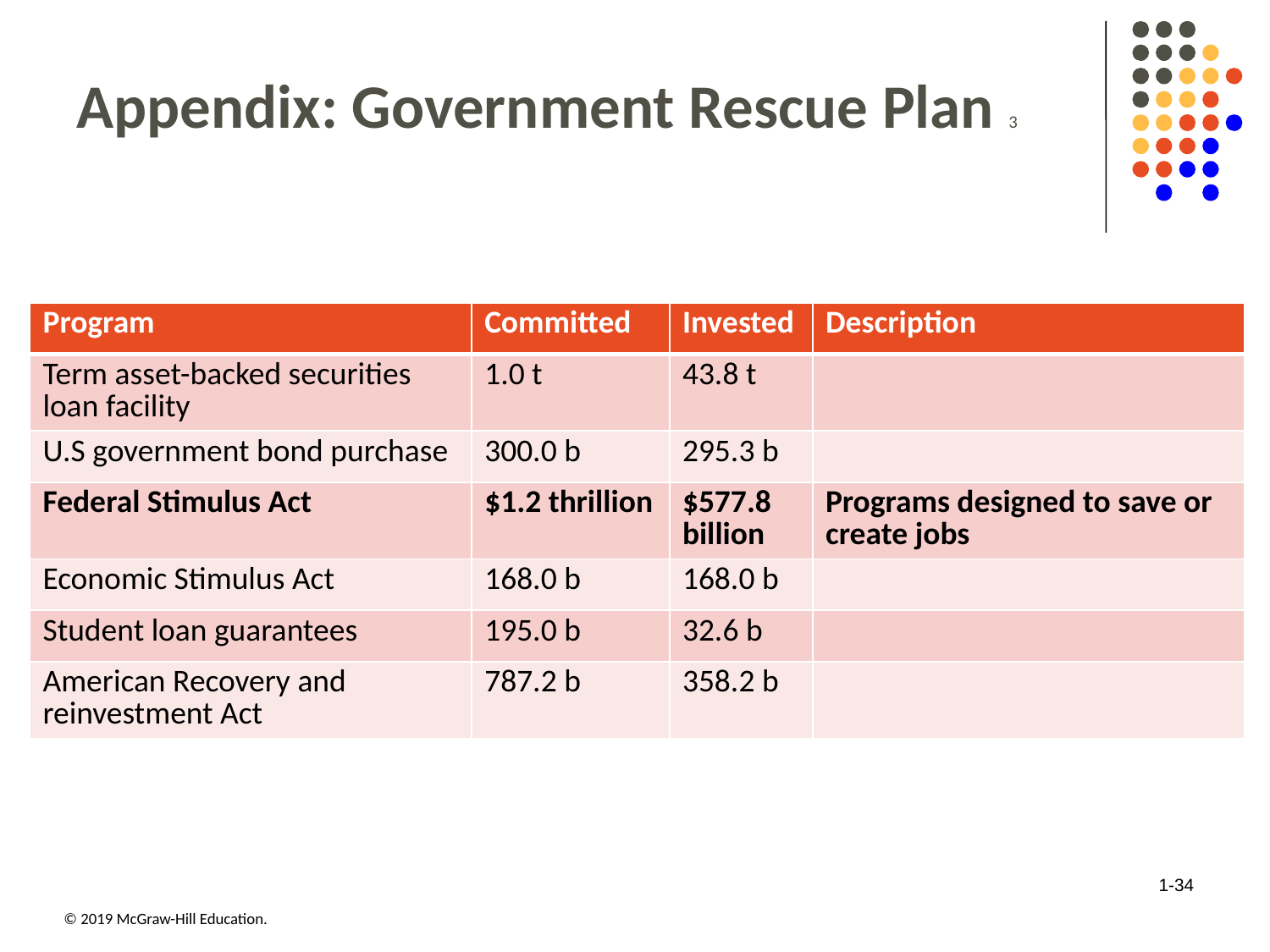

# Appendix: Government Rescue Plan 3
| Program | Committed | Invested | Description |
| --- | --- | --- | --- |
| Term asset-backed securities loan facility | 1.0 t | 43.8 t |  |
| U.S government bond purchase | 300.0 b | 295.3 b |  |
| Federal Stimulus Act | $1.2 thrillion | $577.8 billion | Programs designed to save or create jobs |
| Economic Stimulus Act | 168.0 b | 168.0 b |  |
| Student loan guarantees | 195.0 b | 32.6 b |  |
| American Recovery and reinvestment Act | 787.2 b | 358.2 b |  |
1-34